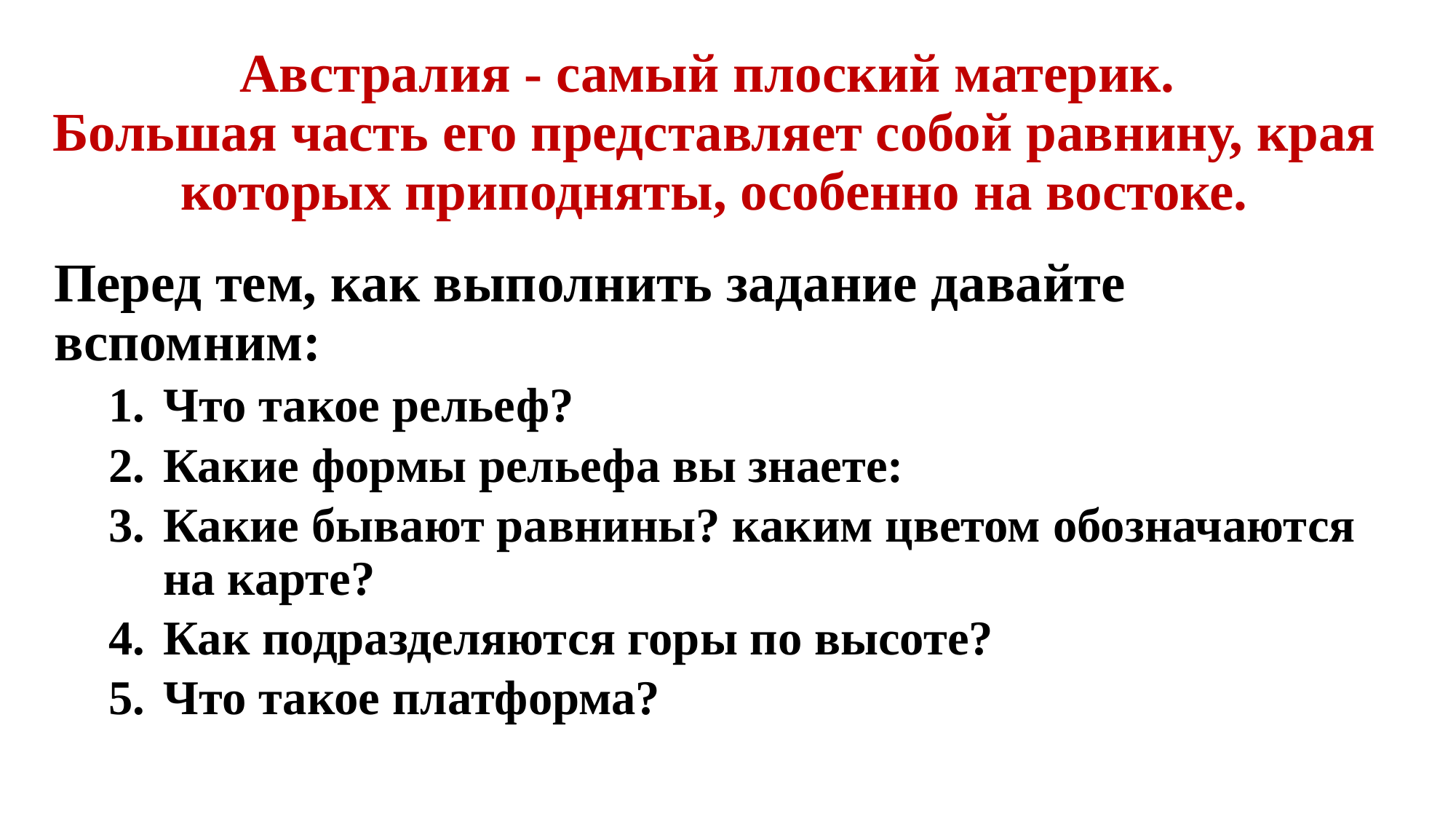

# Австралия - самый плоский материк. Большая часть его представляет собой равнину, края которых приподняты, особенно на востоке.
Перед тем, как выполнить задание давайте вспомним:
Что такое рельеф?
Какие формы рельефа вы знаете:
Какие бывают равнины? каким цветом обозначаются на карте?
Как подразделяются горы по высоте?
Что такое платформа?